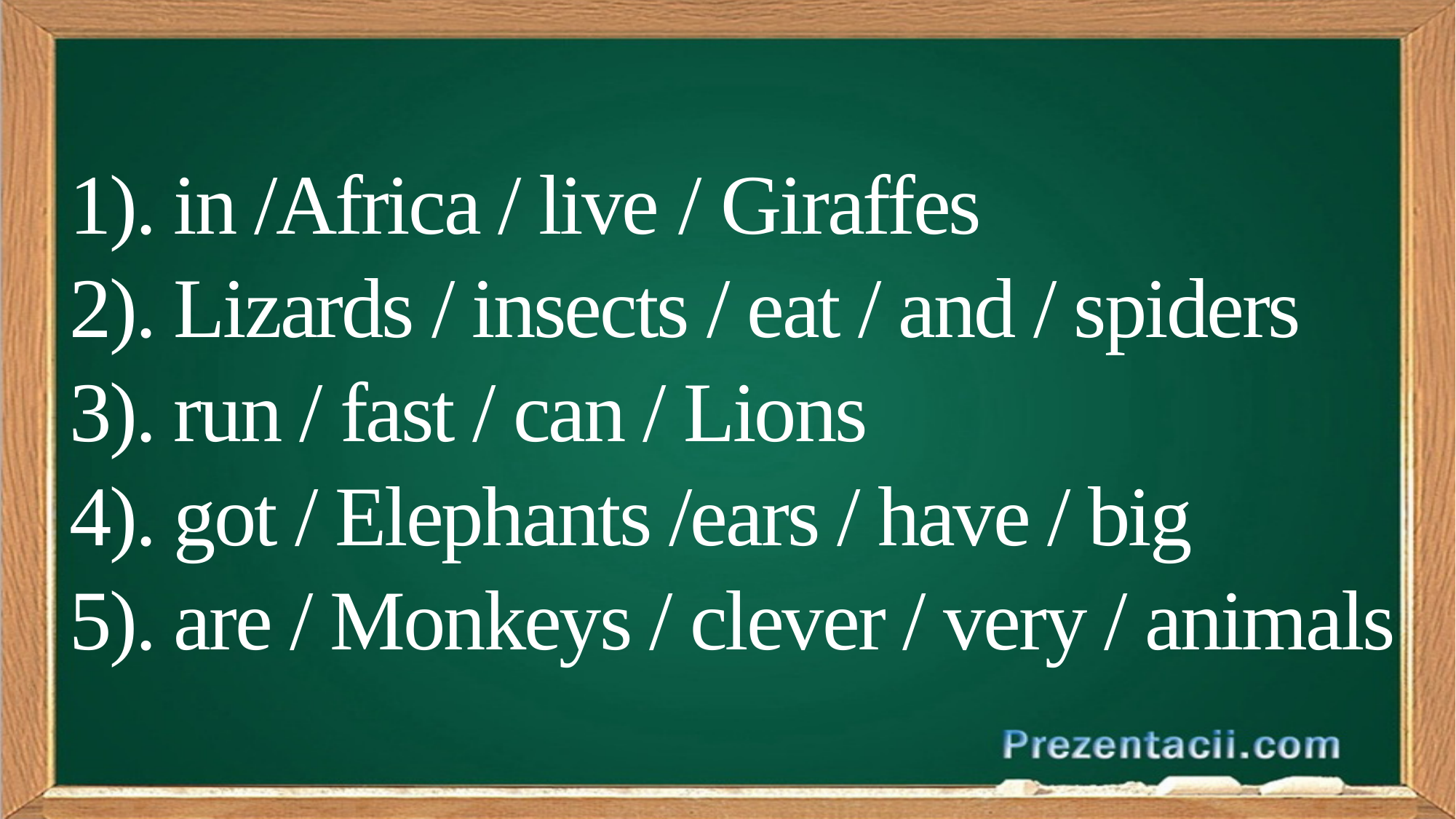

1). in /Africa / live / Giraffes
2). Lizards / insects / eat / and / spiders
3). run / fast / can / Lions
4). got / Elephants /ears / have / big
5). are / Monkeys / clever / very / animals